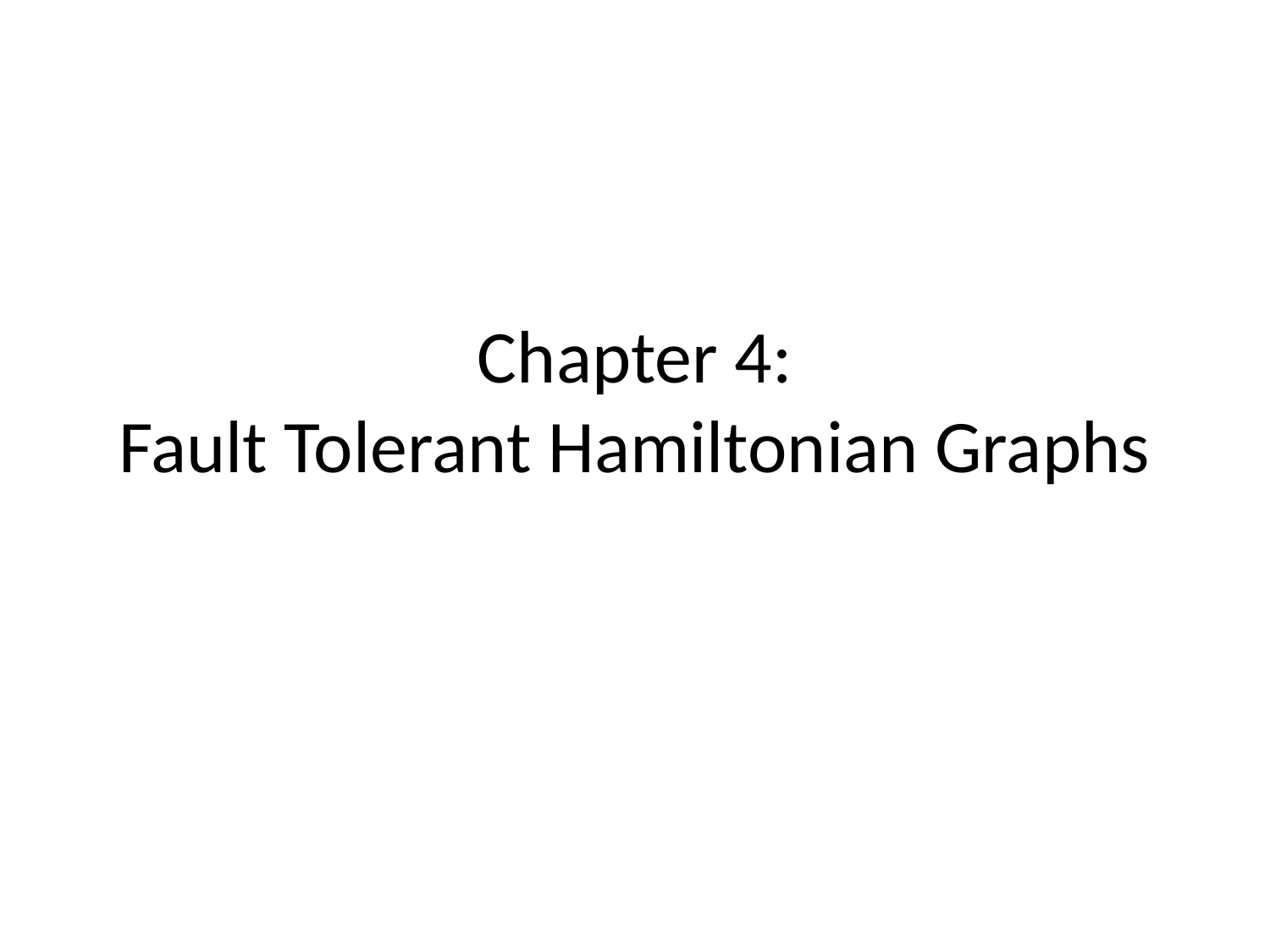

# Chapter 4: Fault Tolerant Hamiltonian Graphs